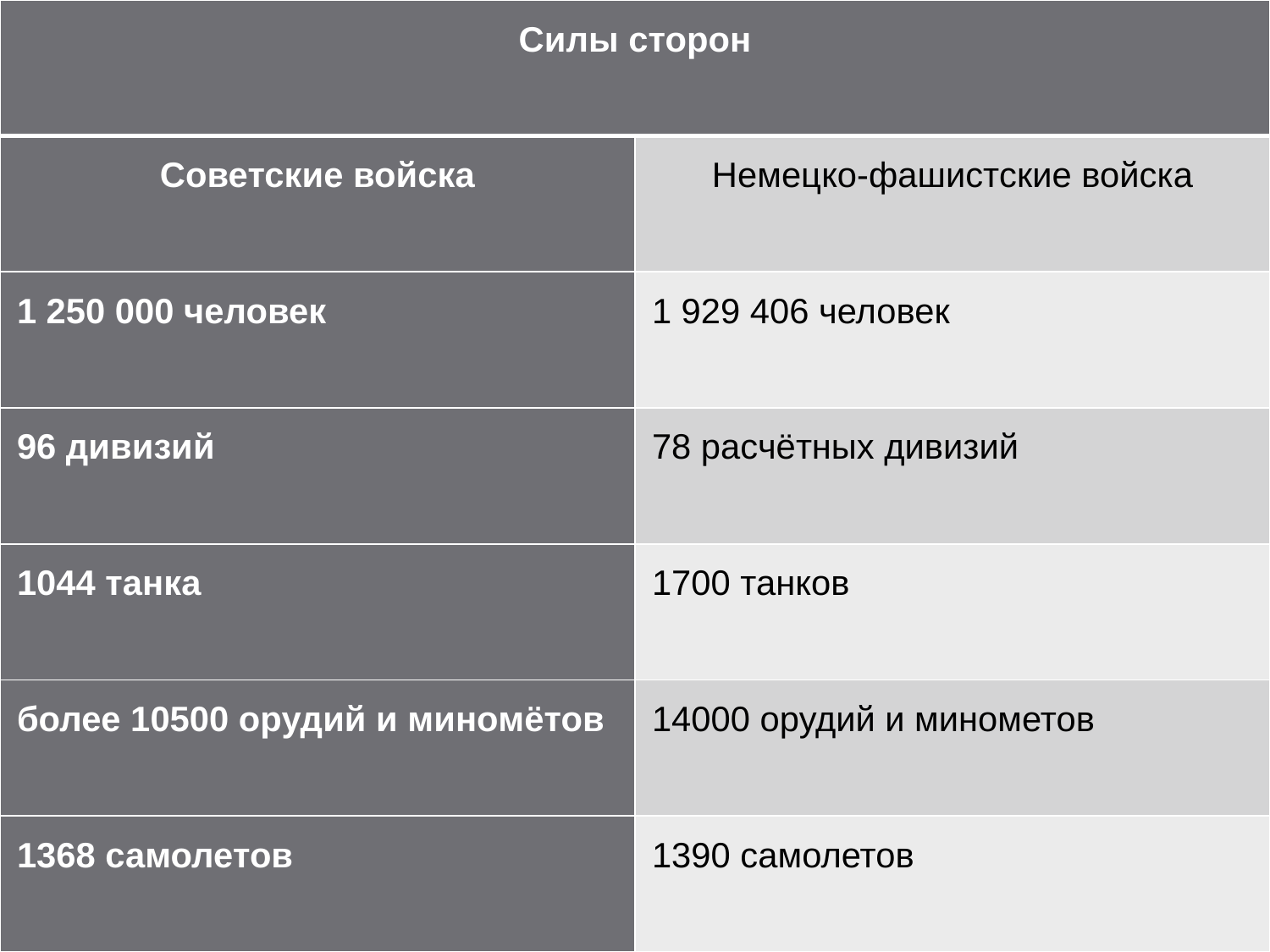

| Силы сторон |  |
| --- | --- |
| Советские войска | Немецко-фашистские войска |
| 1 250 000 человек | 1 929 406 человек |
| 96 дивизий | 78 расчётных дивизий |
| 1044 танка | 1700 танков |
| более 10500 орудий и миномётов | 14000 орудий и минометов |
| 1368 самолетов | 1390 самолетов |